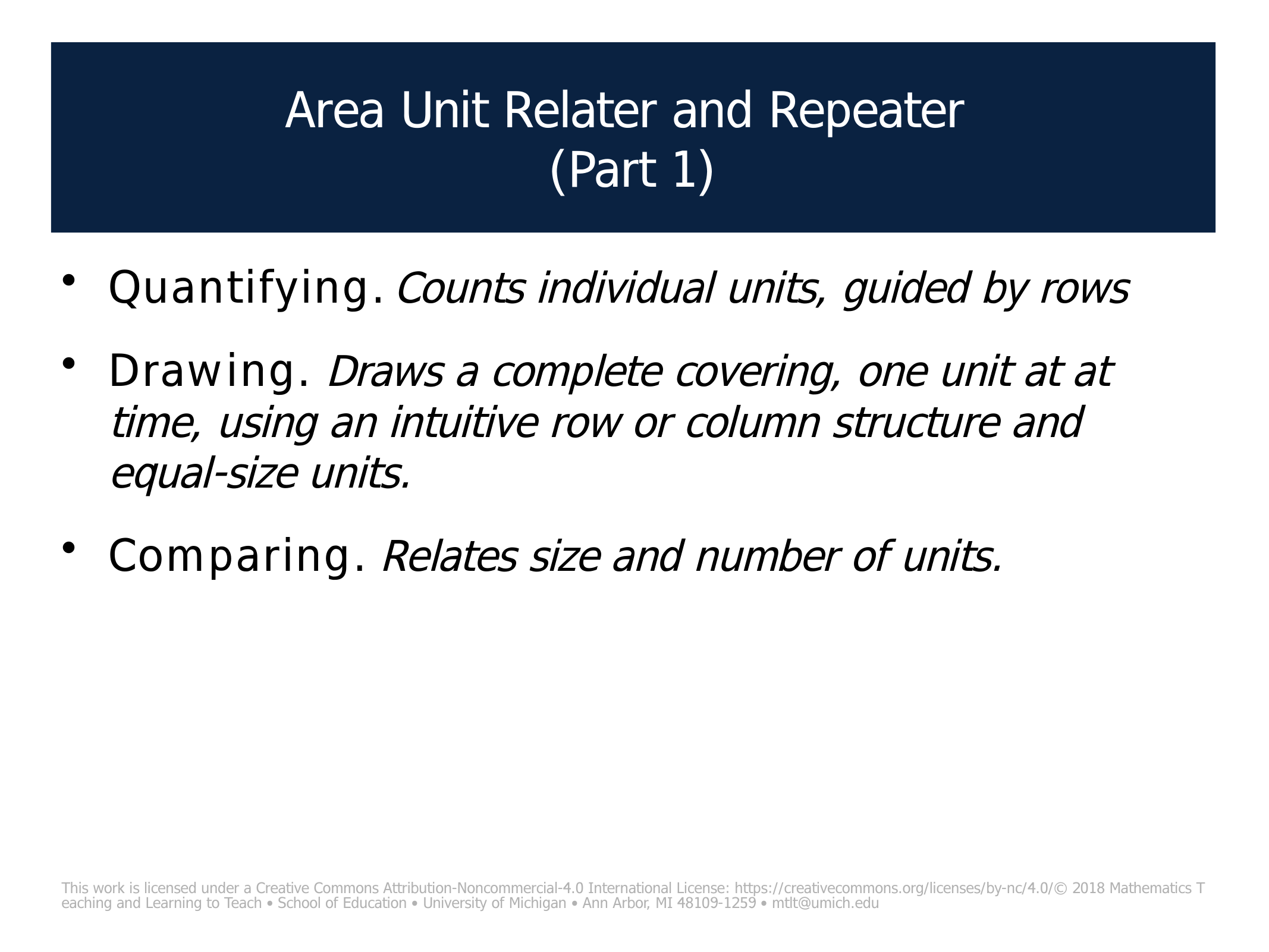

# Area Unit Relater and Repeater (Part 1)
Quantifying. Counts individual units, guided by rows
Drawing. Draws a complete covering, one unit at at time, using an intuitive row or column structure and equal-size units.
Comparing. Relates size and number of units.
This work is licensed under a Creative Commons Attribution-Noncommercial-4.0 International License: https://creativecommons.org/licenses/by-nc/4.0/
© 2018 Mathematics Teaching and Learning to Teach • School of Education • University of Michigan • Ann Arbor, MI 48109-1259 • mtlt@umich.edu